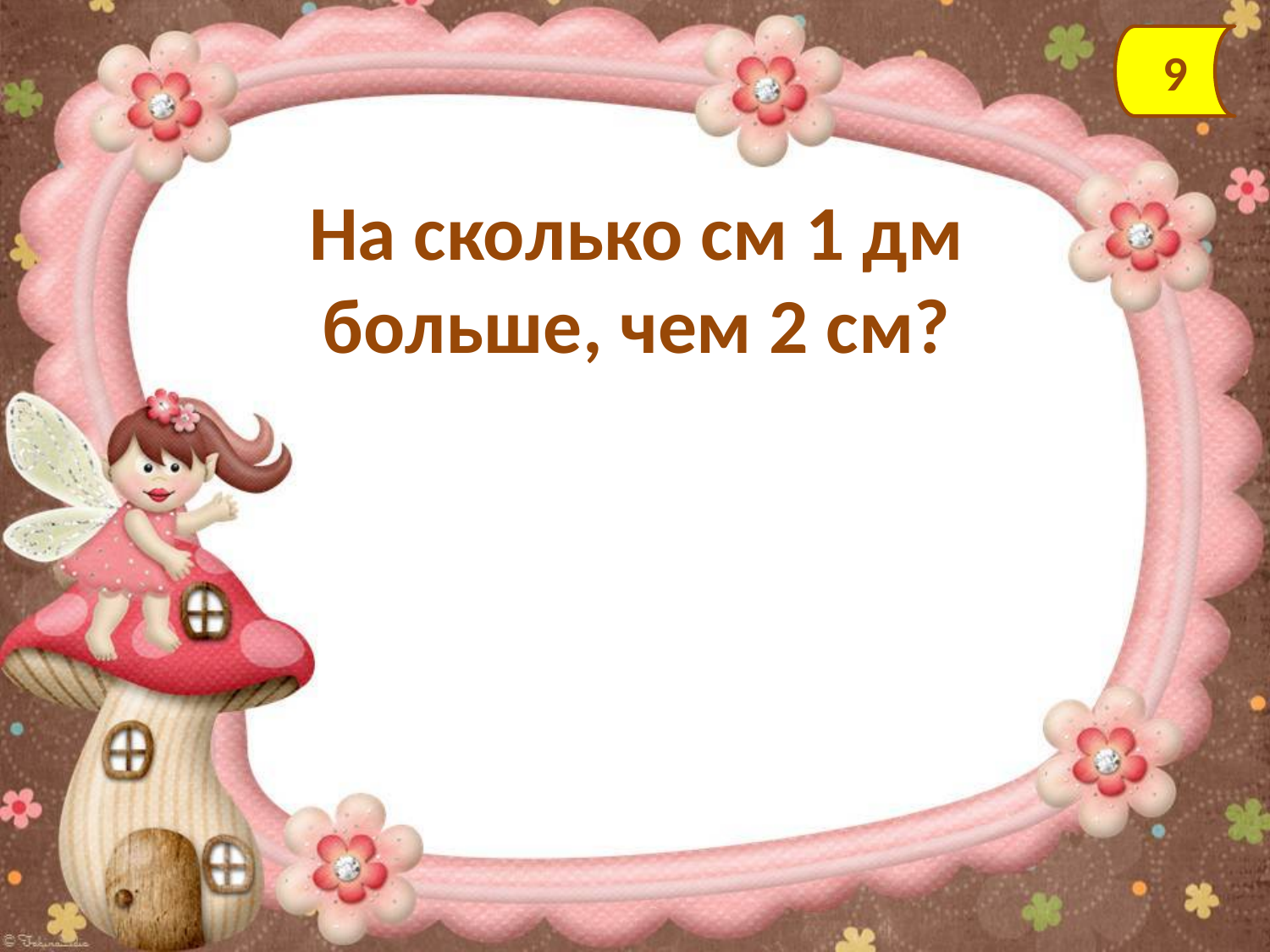

9
На сколько см 1 дм больше, чем 2 см?